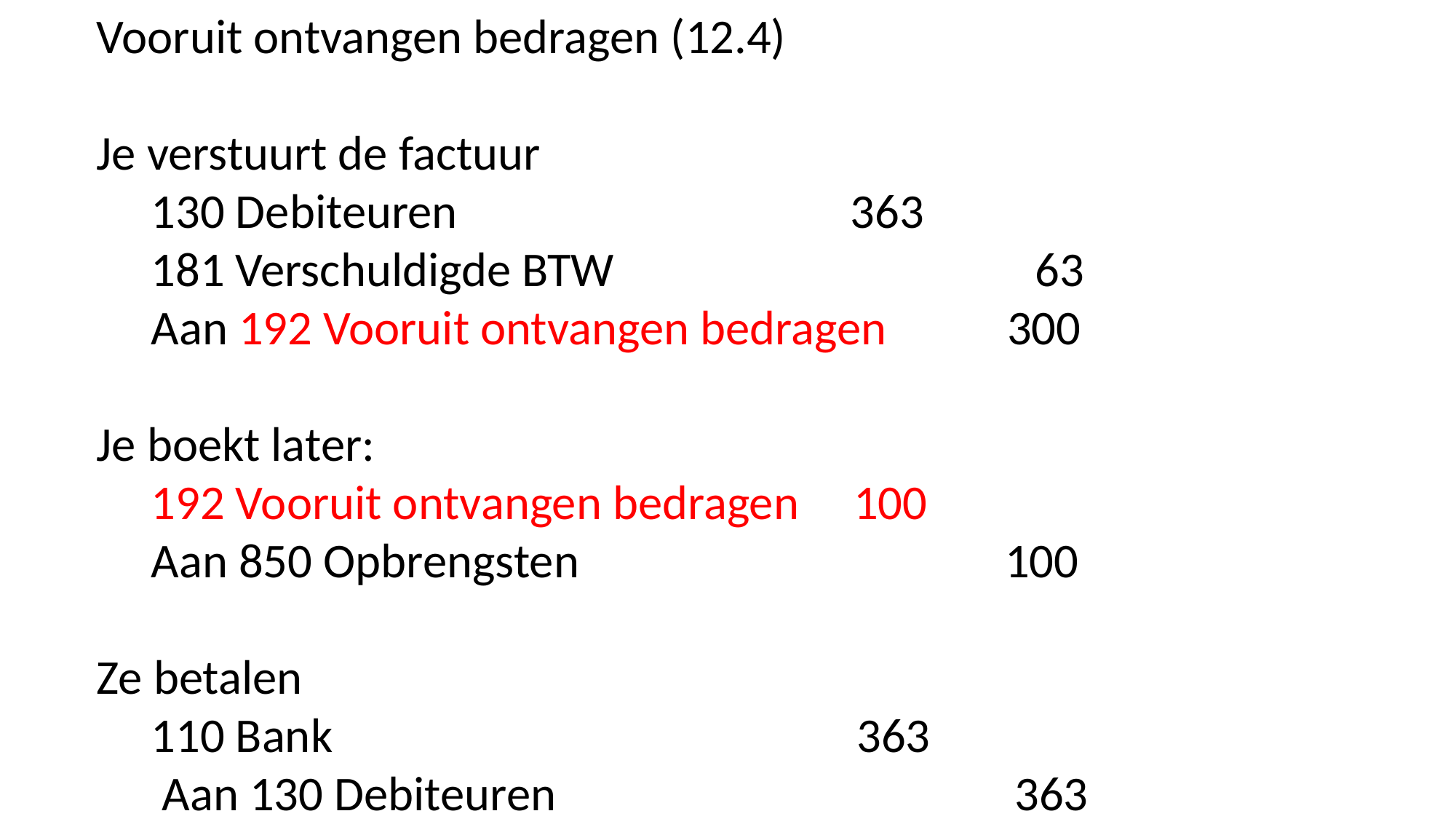

Vooruit ontvangen bedragen (12.4)

Je verstuurt de factuur
     130 Debiteuren                                    363
     181 Verschuldigde BTW                      		      63
     Aan 192 Vooruit ontvangen bedragen           300

Je boekt later:
     192 Vooruit ontvangen bedragen     100
     Aan 850 Opbrengsten                                       100

Ze betalen
     110 Bank                                                363
      Aan 130 Debiteuren                                          363